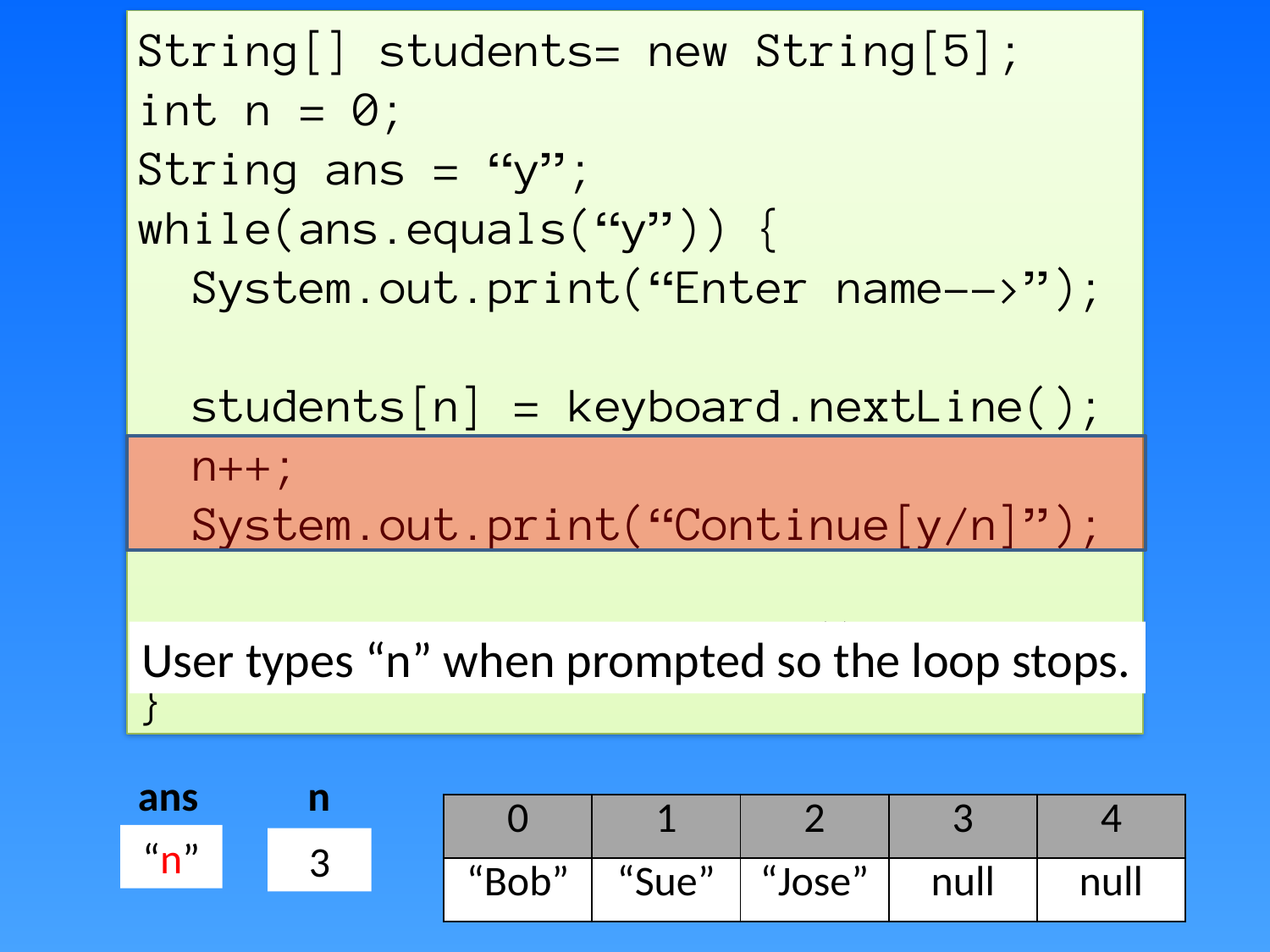

String[] students= new String[5];
int n = 0;
String ans = “y”;
while(ans.equals(“y”)) {
  System.out.print(“Enter name-->”);
  students[n] = keyboard.nextLine();
  n++;
  System.out.print(“Continue[y/n]”);
  ans = keyboard.nextLine();
}

User types “n” when prompted so the loop stops.
ans
n
| 0 | 1 | 2 | 3 | 4 |
| --- | --- | --- | --- | --- |
| “Bob” | “Sue” | “Jose” | null | null |
 “n”
   3